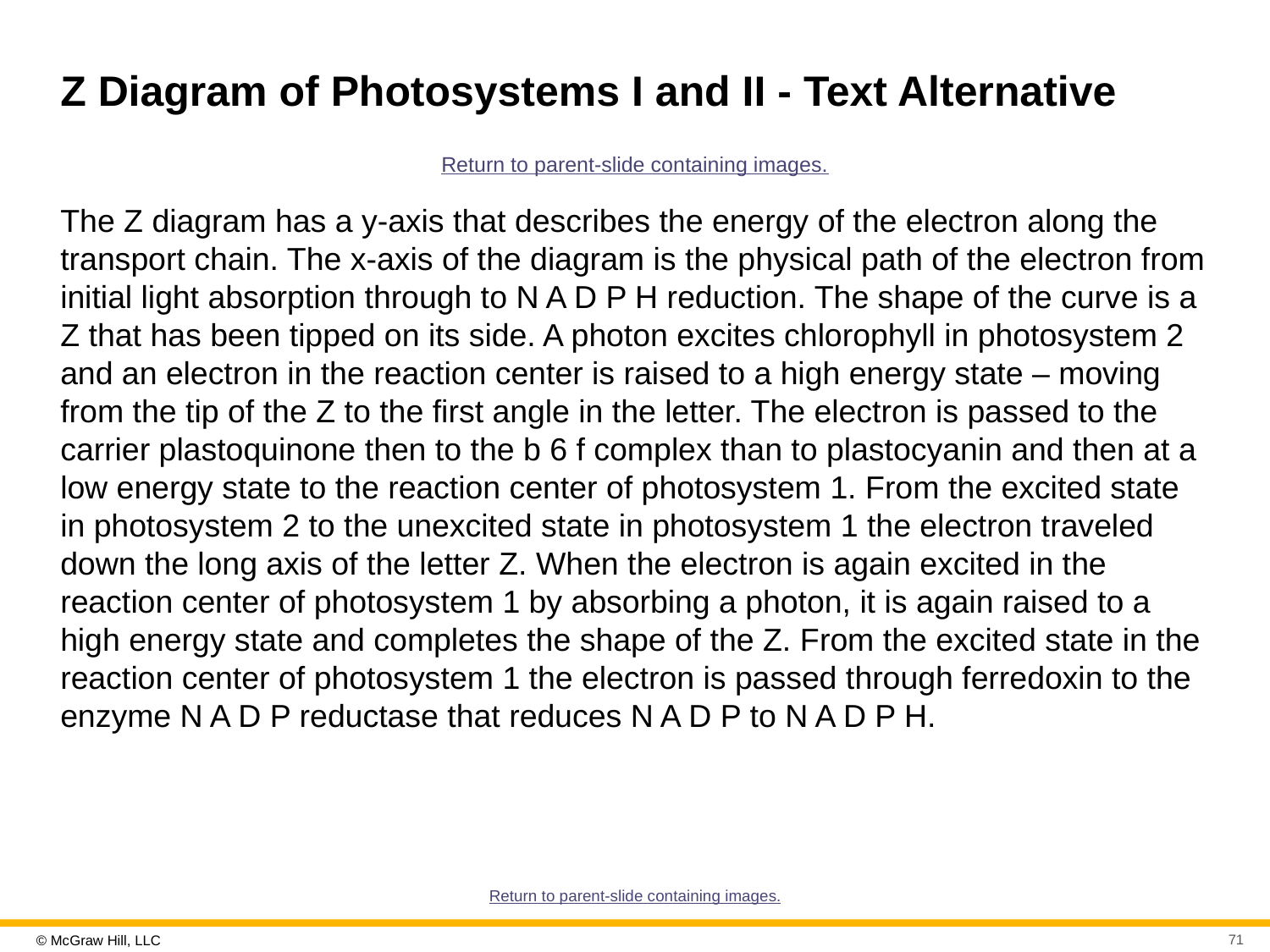

# Z Diagram of Photosystems I and II - Text Alternative
Return to parent-slide containing images.
The Z diagram has a y-axis that describes the energy of the electron along the transport chain. The x-axis of the diagram is the physical path of the electron from initial light absorption through to N A D P H reduction. The shape of the curve is a Z that has been tipped on its side. A photon excites chlorophyll in photosystem 2 and an electron in the reaction center is raised to a high energy state – moving from the tip of the Z to the first angle in the letter. The electron is passed to the carrier plastoquinone then to the b 6 f complex than to plastocyanin and then at a low energy state to the reaction center of photosystem 1. From the excited state in photosystem 2 to the unexcited state in photosystem 1 the electron traveled down the long axis of the letter Z. When the electron is again excited in the reaction center of photosystem 1 by absorbing a photon, it is again raised to a high energy state and completes the shape of the Z. From the excited state in the reaction center of photosystem 1 the electron is passed through ferredoxin to the enzyme N A D P reductase that reduces N A D P to N A D P H.
Return to parent-slide containing images.
71